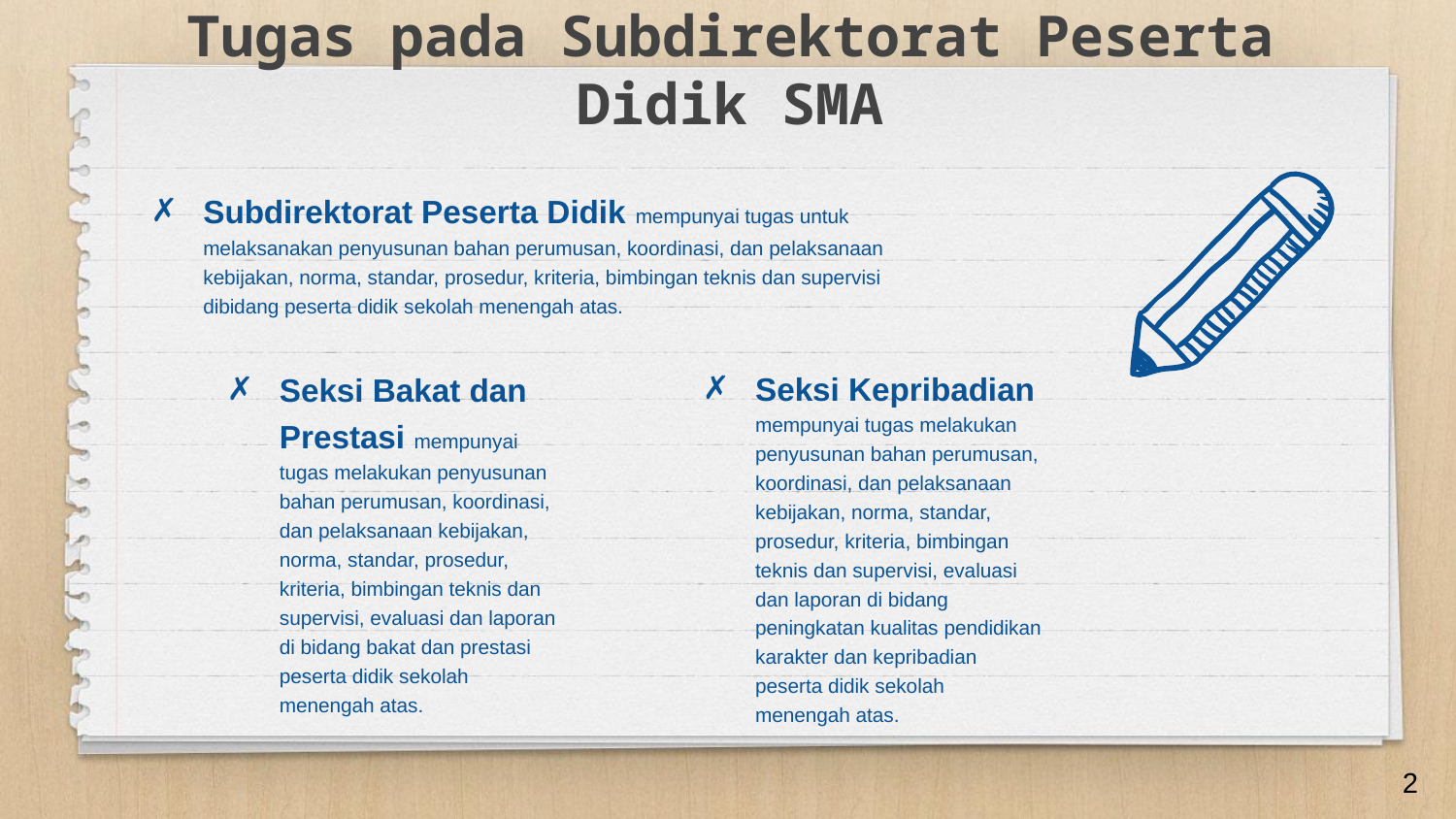

# Tugas pada Subdirektorat Peserta Didik SMA
Subdirektorat Peserta Didik mempunyai tugas untuk melaksanakan penyusunan bahan perumusan, koordinasi, dan pelaksanaan kebijakan, norma, standar, prosedur, kriteria, bimbingan teknis dan supervisi dibidang peserta didik sekolah menengah atas.

Seksi Kepribadian mempunyai tugas melakukan penyusunan bahan perumusan, koordinasi, dan pelaksanaan kebijakan, norma, standar, prosedur, kriteria, bimbingan teknis dan supervisi, evaluasi dan laporan di bidang peningkatan kualitas pendidikan karakter dan kepribadian peserta didik sekolah menengah atas.
Seksi Bakat dan Prestasi mempunyai tugas melakukan penyusunan bahan perumusan, koordinasi, dan pelaksanaan kebijakan, norma, standar, prosedur, kriteria, bimbingan teknis dan supervisi, evaluasi dan laporan di bidang bakat dan prestasi peserta didik sekolah menengah atas.
2